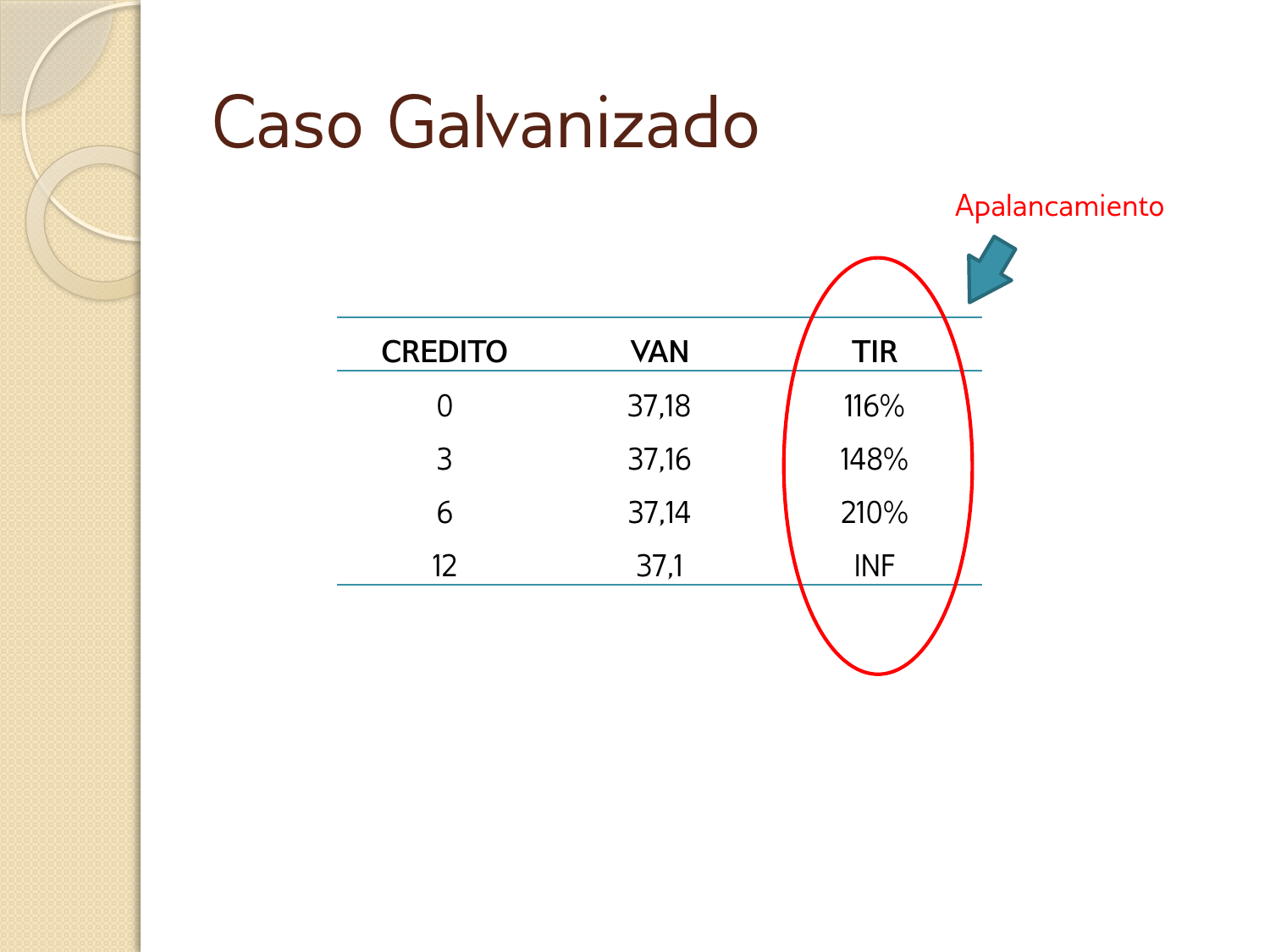

# Caso Galvanizado
Apalancamiento

| CREDITO | VAN | TIR |
| --- | --- | --- |
| 0 | 37,18 | 116% |
| 3 | 37,16 | 148% |
| 6 | 37,14 | 210% |
| 12 | 37,1 | INF |